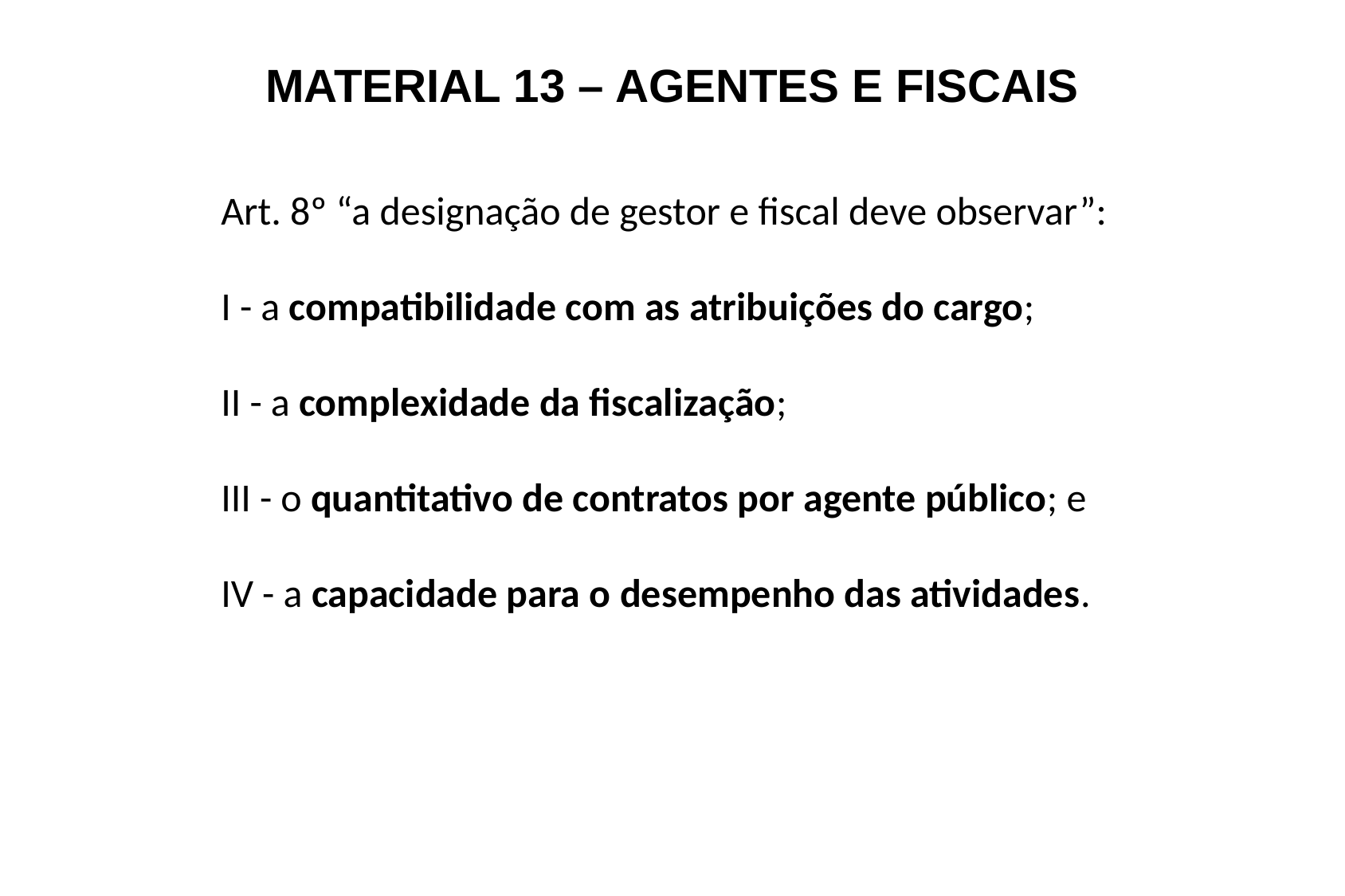

MATERIAL 13 – AGENTES E FISCAIS
Art. 8º “a designação de gestor e fiscal deve observar”:

I - a compatibilidade com as atribuições do cargo;

II - a complexidade da fiscalização;

III - o quantitativo de contratos por agente público; e

IV - a capacidade para o desempenho das atividades.